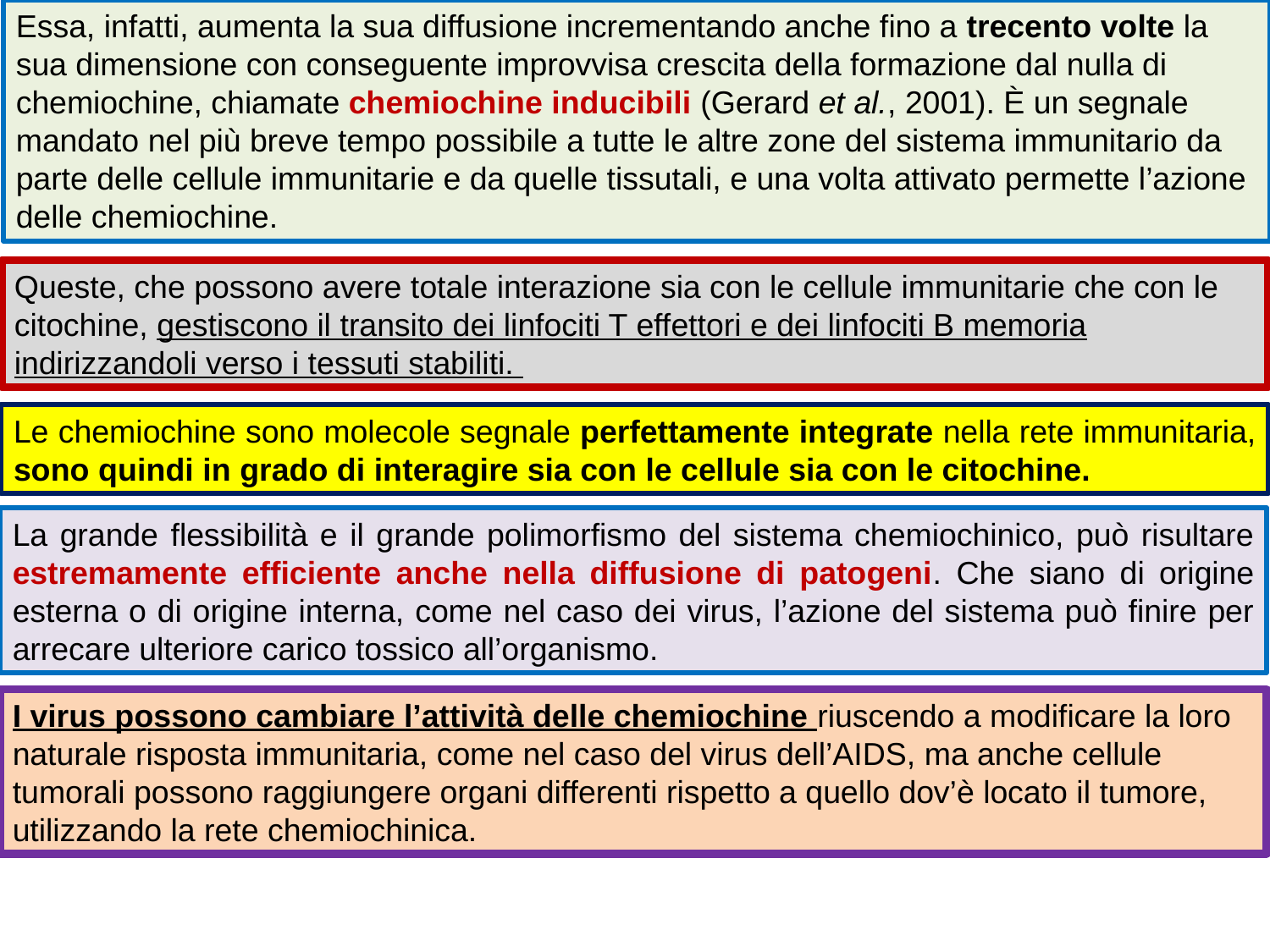

Essa, infatti, aumenta la sua diffusione incrementando anche fino a trecento volte la sua dimensione con conseguente improvvisa crescita della formazione dal nulla di chemiochine, chiamate chemiochine inducibili (Gerard et al., 2001). È un segnale mandato nel più breve tempo possibile a tutte le altre zone del sistema immunitario da parte delle cellule immunitarie e da quelle tissutali, e una volta attivato permette l’azione delle chemiochine.
Queste, che possono avere totale interazione sia con le cellule immunitarie che con le citochine, gestiscono il transito dei linfociti T effettori e dei linfociti B memoria indirizzandoli verso i tessuti stabiliti.
Le chemiochine sono molecole segnale perfettamente integrate nella rete immunitaria, sono quindi in grado di interagire sia con le cellule sia con le citochine.
La grande flessibilità e il grande polimorfismo del sistema chemiochinico, può risultare estremamente efficiente anche nella diffusione di patogeni. Che siano di origine esterna o di origine interna, come nel caso dei virus, l’azione del sistema può finire per arrecare ulteriore carico tossico all’organismo.
I virus possono cambiare l’attività delle chemiochine riuscendo a modificare la loro naturale risposta immunitaria, come nel caso del virus dell’AIDS, ma anche cellule tumorali possono raggiungere organi differenti rispetto a quello dov’è locato il tumore, utilizzando la rete chemiochinica.